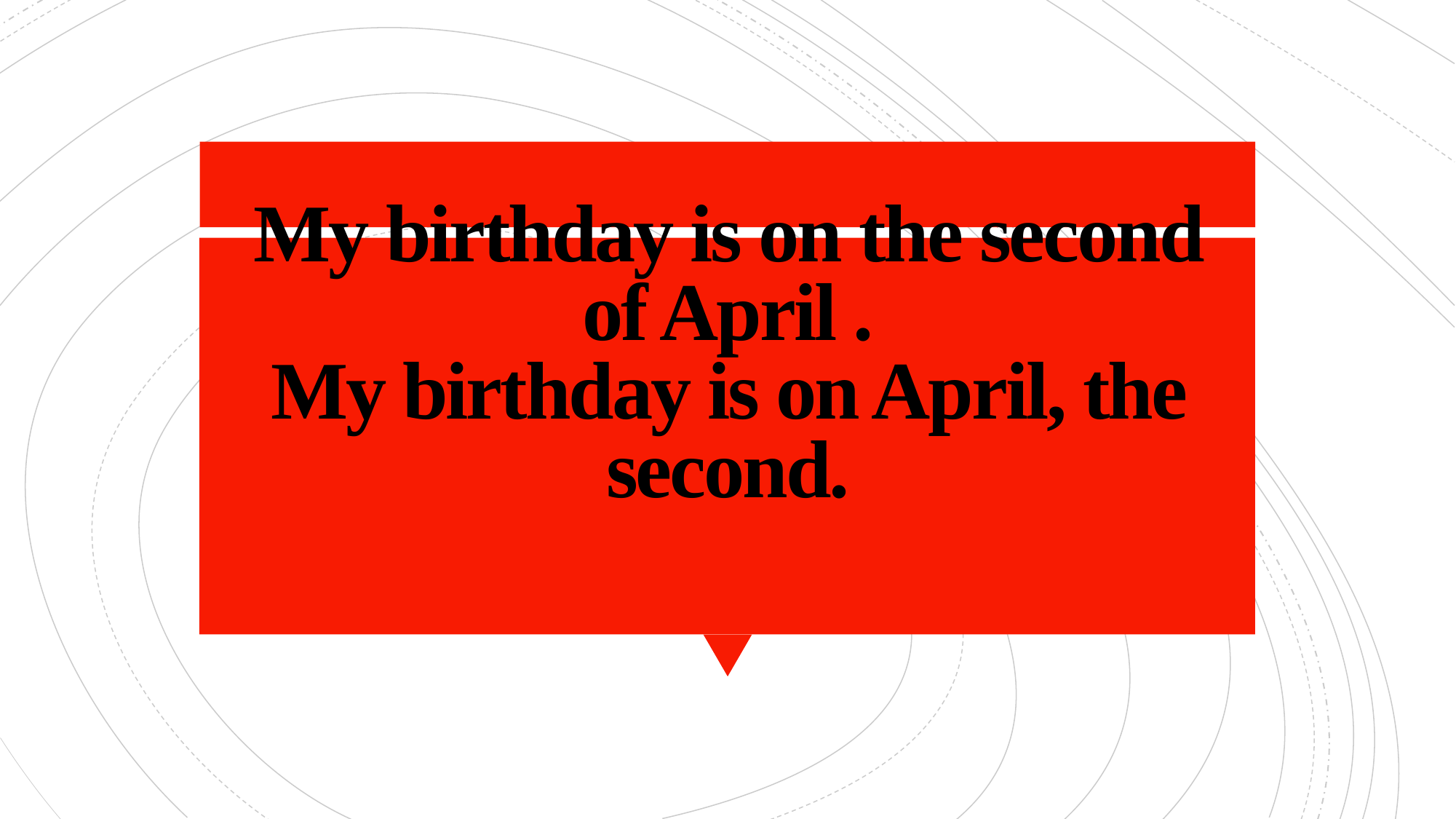

# My birthday is on the second of April . My birthday is on April, the second.